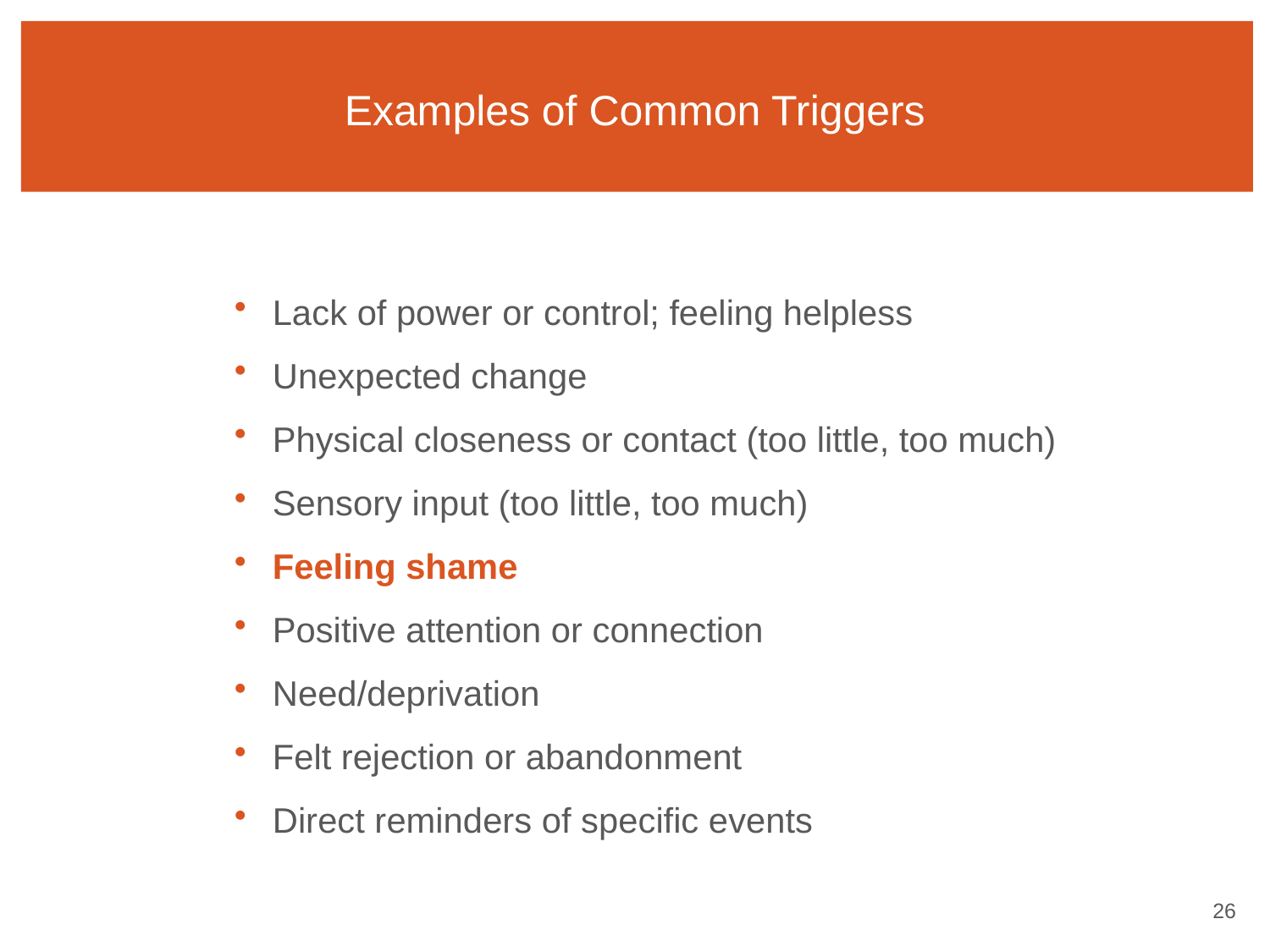

# Examples of Common Triggers
Lack of power or control; feeling helpless
Unexpected change
Physical closeness or contact (too little, too much)
Sensory input (too little, too much)
Feeling shame
Positive attention or connection
Need/deprivation
Felt rejection or abandonment
Direct reminders of specific events

26